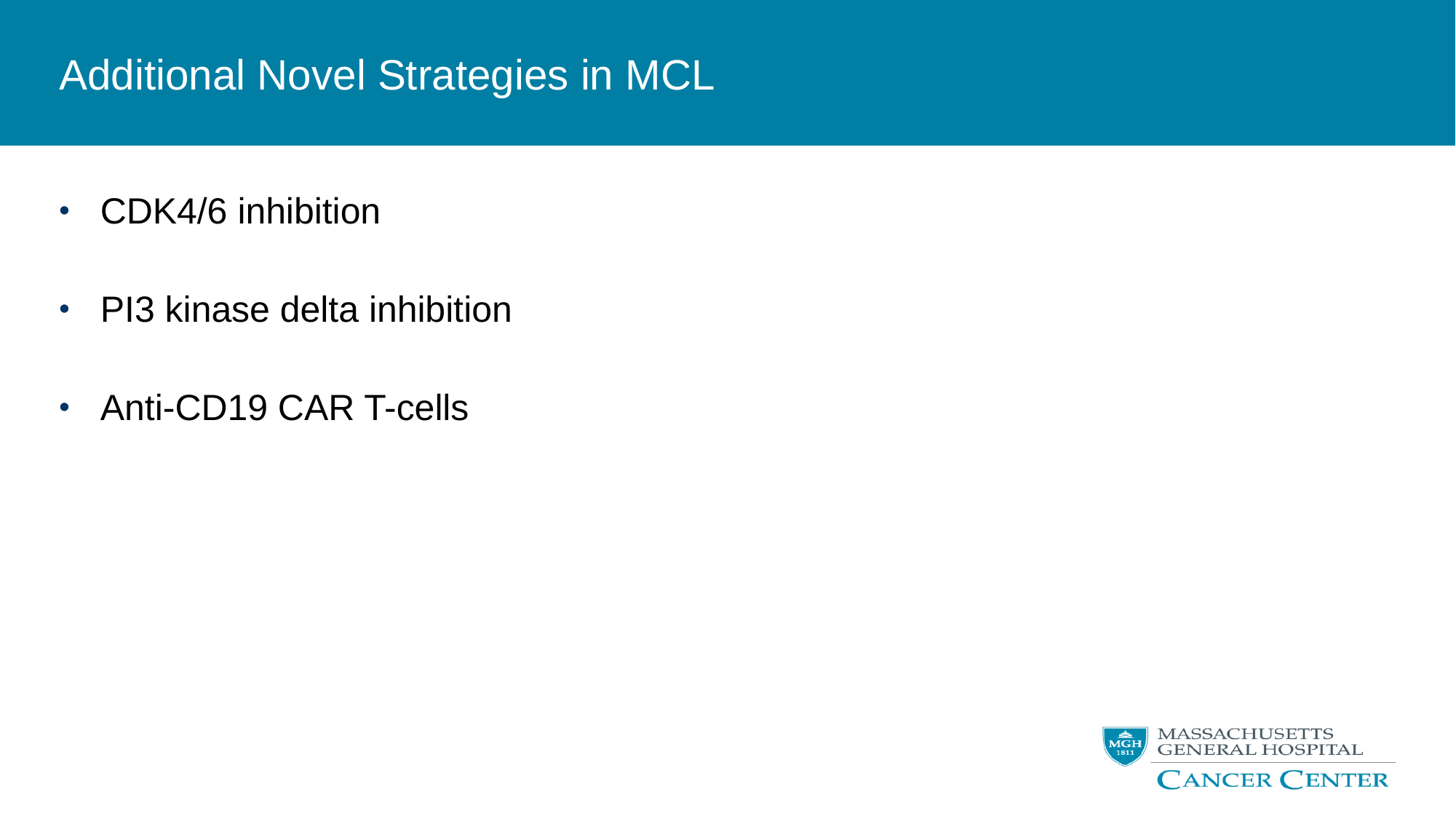

# Additional Novel Strategies in MCL
CDK4/6 inhibition

PI3 kinase delta inhibition

Anti-CD19 CAR T-cells